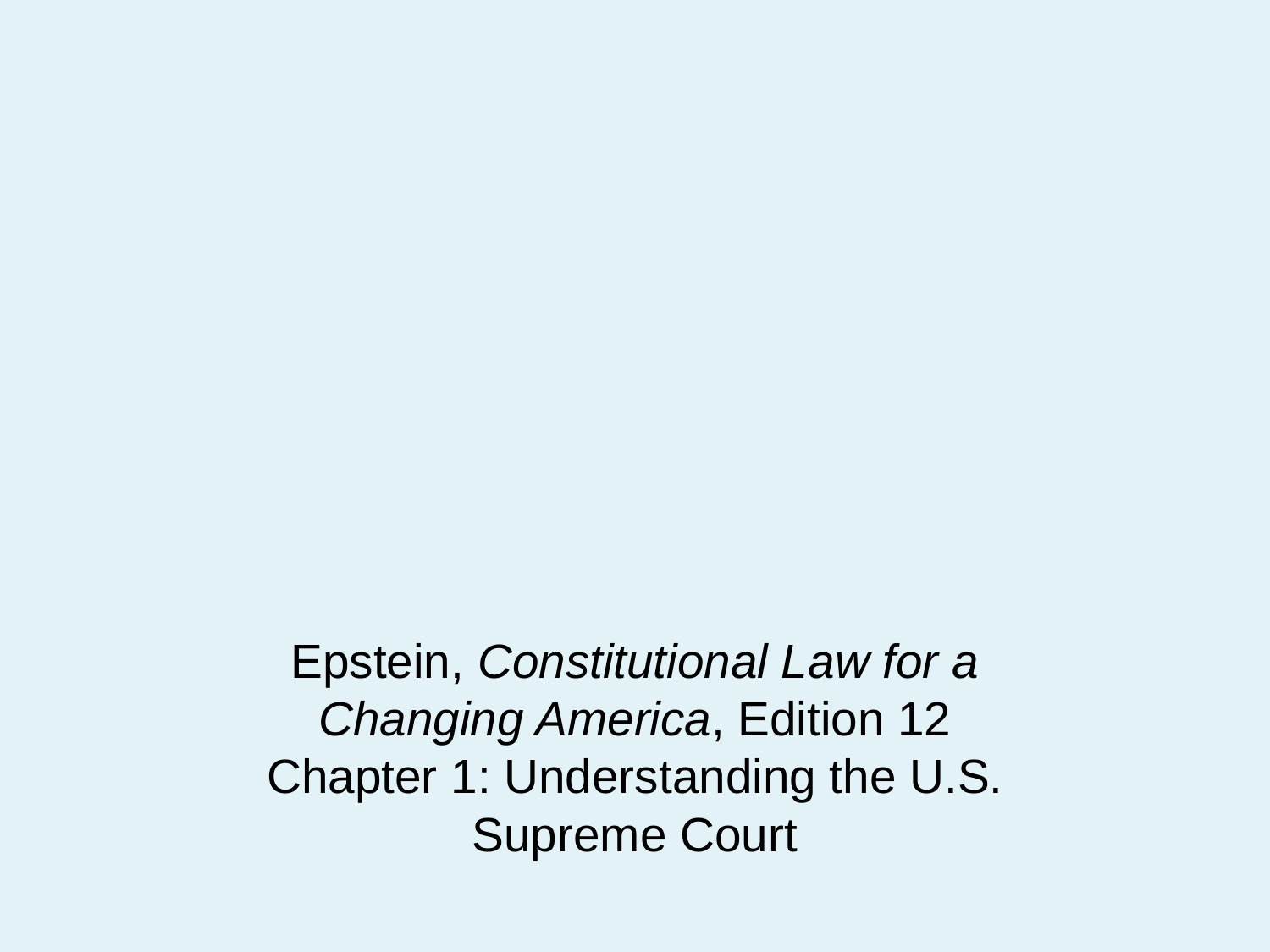

# Epstein, Constitutional Law for a Changing America, Edition 12 Chapter 1: Understanding the U.S. Supreme Court